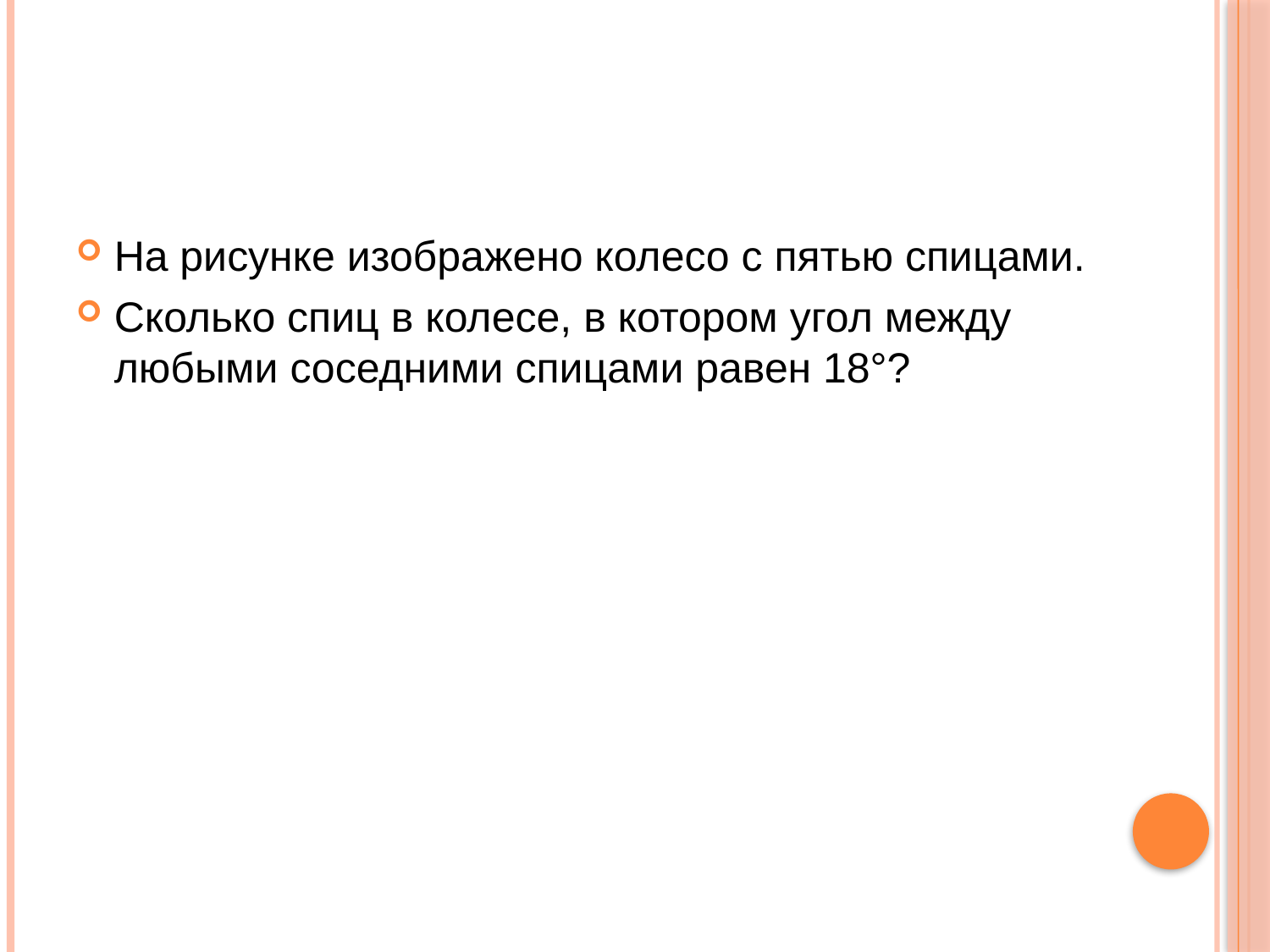

#
На рисунке изображено колесо с пятью спицами.
Сколько спиц в колесе, в котором угол между любыми соседними спицами равен 18°?